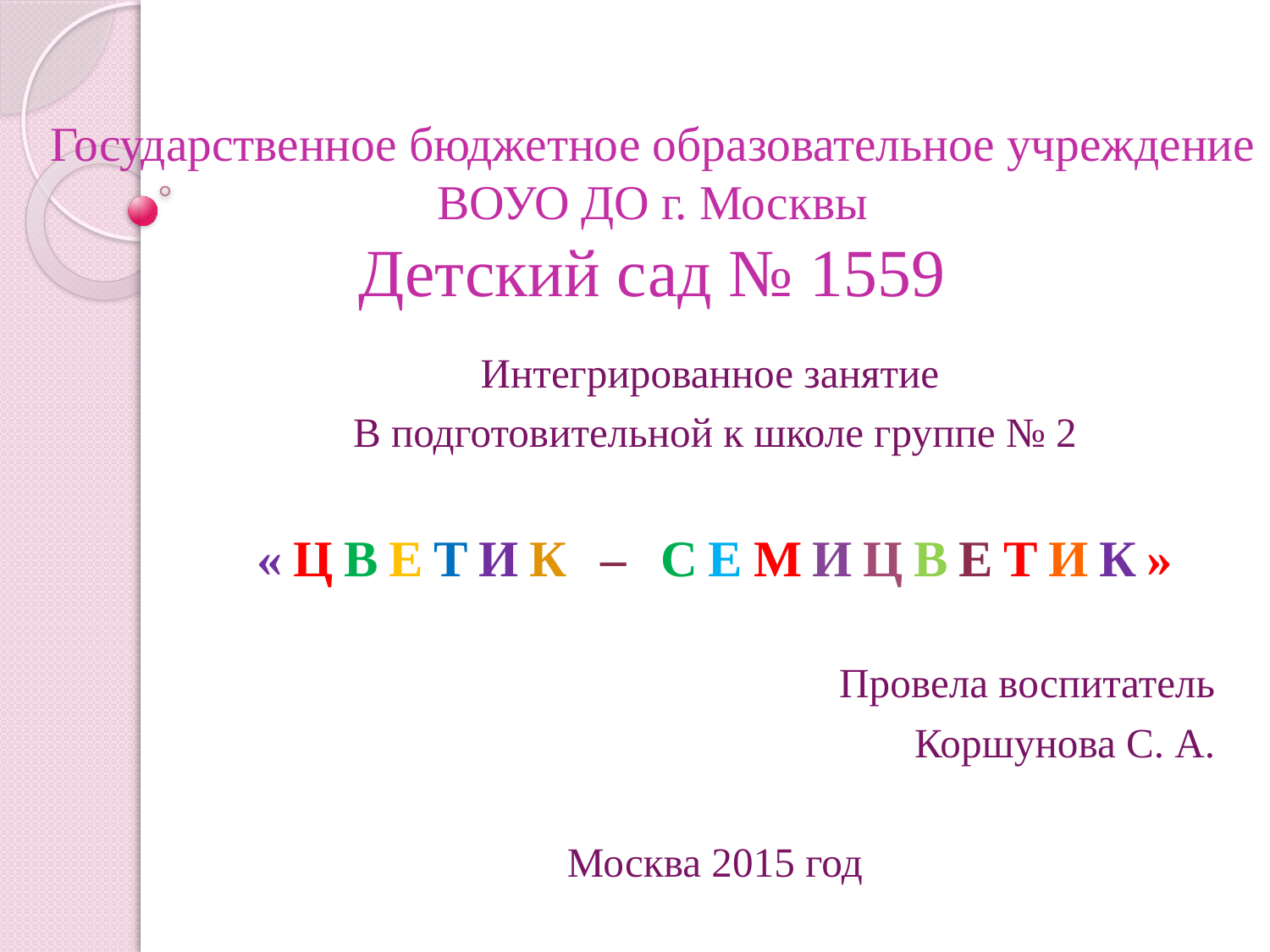

# Государственное бюджетное образовательное учреждение ВОУО ДО г. Москвы Детский сад № 1559
Интегрированное занятие
В подготовительной к школе группе № 2

«ЦВЕТИК – СЕМИЦВЕТИК»

Провела воспитатель
Коршунова С. А.

Москва 2015 год